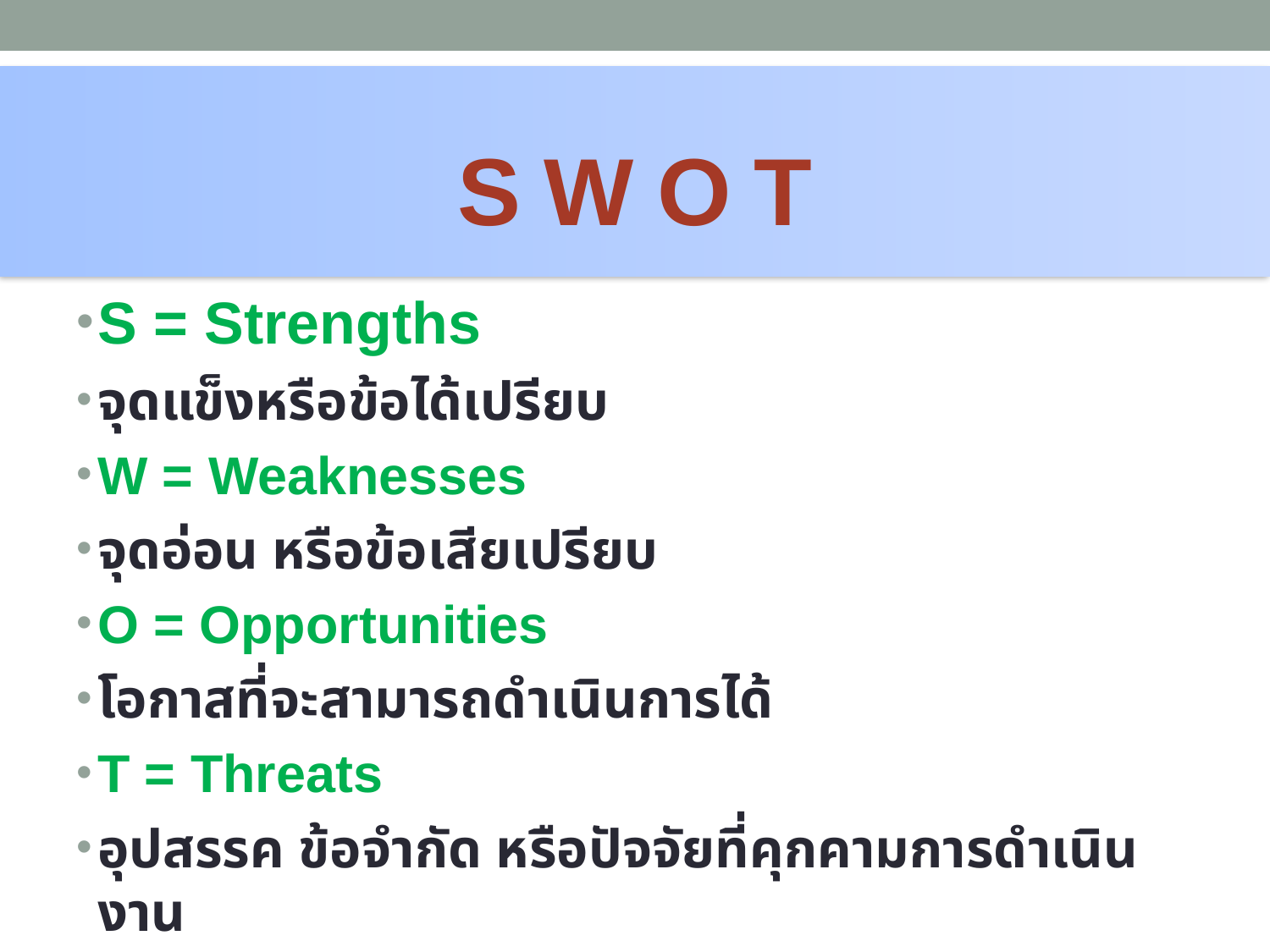

# S W O T
S = Strengths
จุดแข็งหรือข้อได้เปรียบ
W = Weaknesses
จุดอ่อน หรือข้อเสียเปรียบ
O = Opportunities
โอกาสที่จะสามารถดำเนินการได้
T = Threats
อุปสรรค ข้อจำกัด หรือปัจจัยที่คุกคามการดำเนินงาน